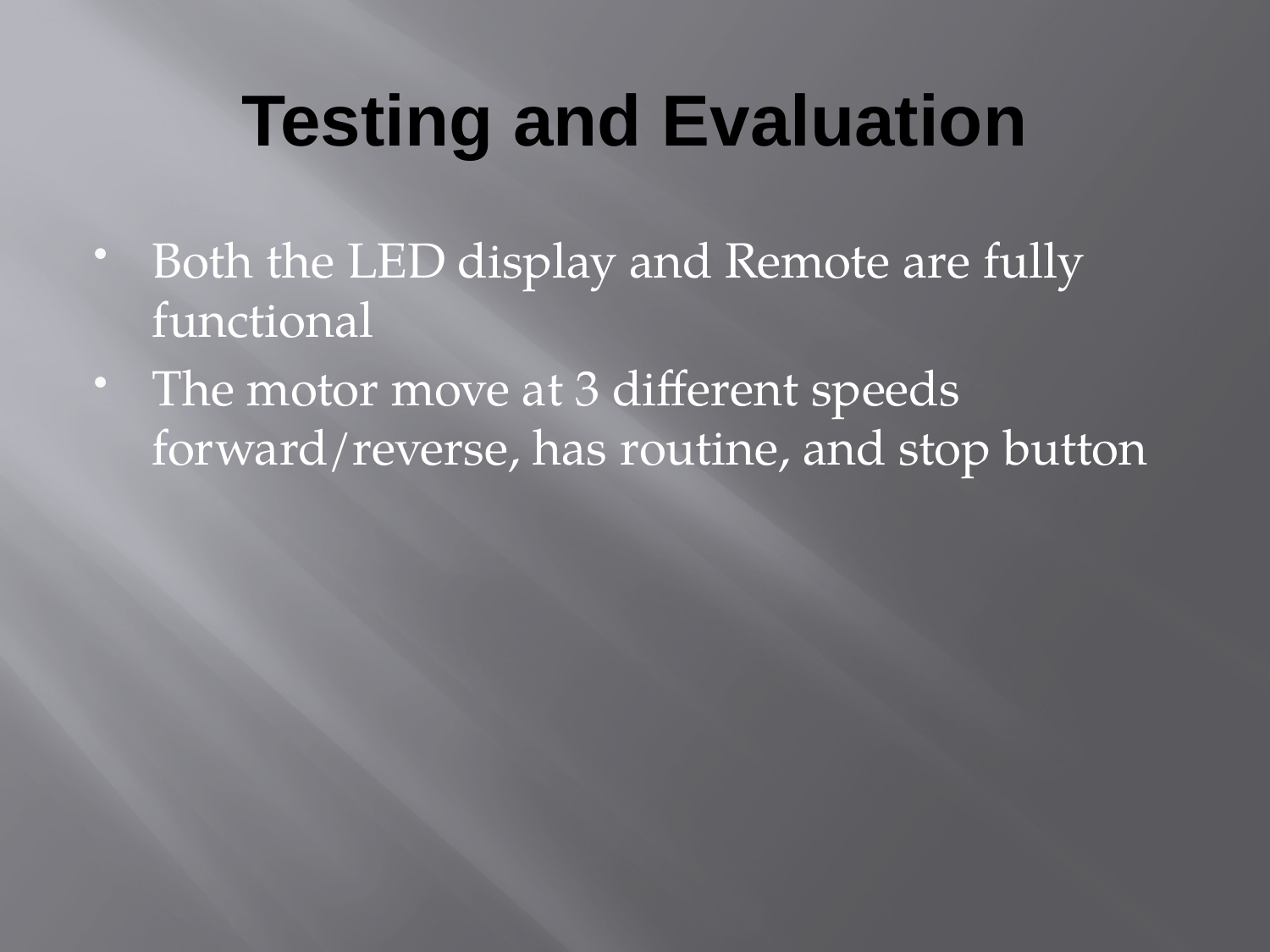

# Testing and Evaluation
Both the LED display and Remote are fully functional
The motor move at 3 different speeds forward/reverse, has routine, and stop button